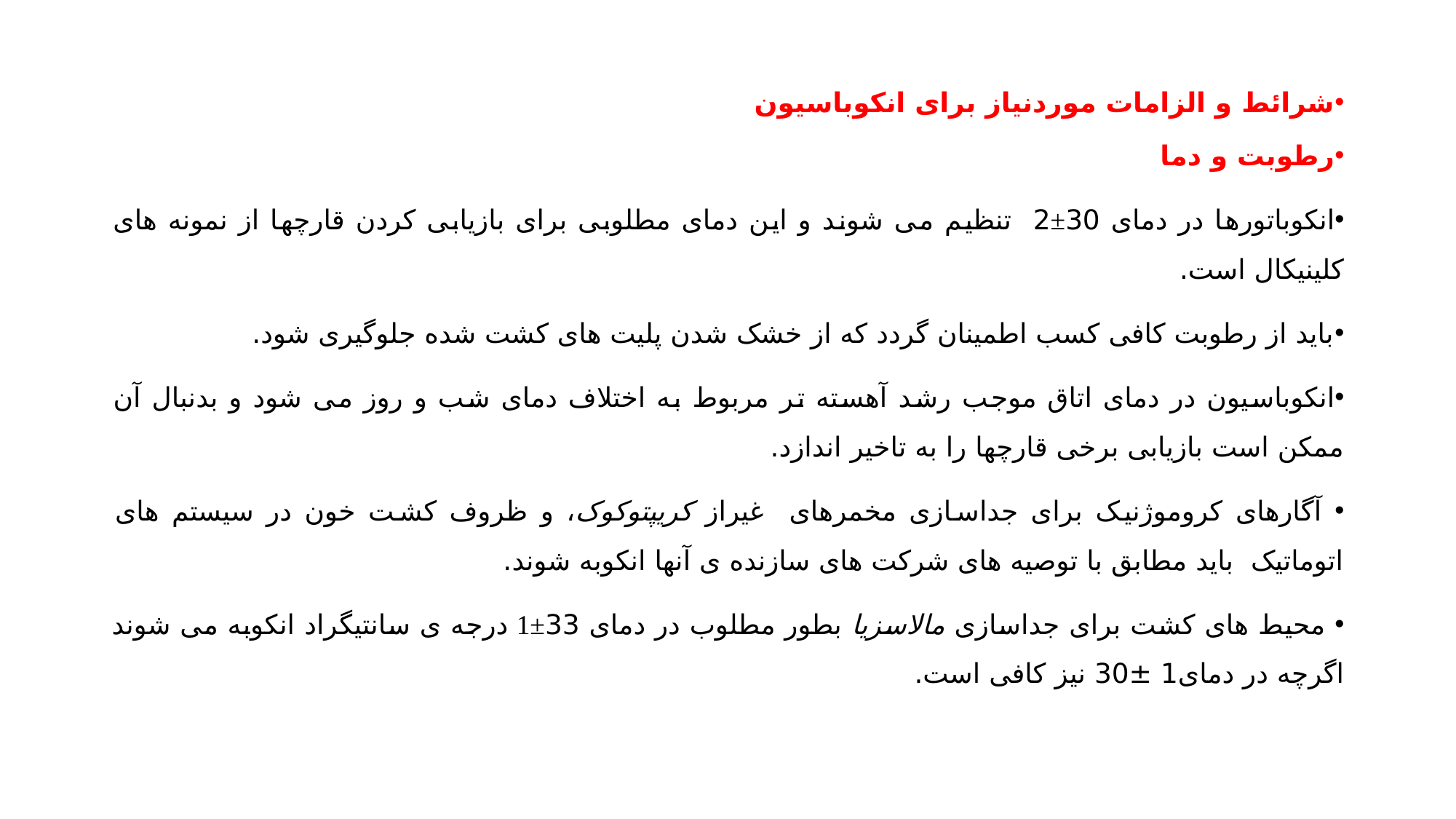

شرائط و الزامات موردنیاز برای انکوباسیون
رطوبت و دما
انکوباتورها در دمای 30±2  تنظیم می شوند و این دمای مطلوبی برای بازیابی کردن قارچها از نمونه های کلینیکال است.
باید از رطوبت کافی کسب اطمینان گردد که از خشک شدن پلیت های کشت شده جلوگیری شود.
انکوباسیون در دمای اتاق موجب رشد آهسته تر مربوط به اختلاف دمای شب و روز می شود و بدنبال آن ممکن است بازیابی برخی قارچها را به تاخیر اندازد.
 آگارهای کروموژنیک برای جداسازی مخمرهای  غیراز کریپتوکوک، و ظروف کشت خون در سیستم های اتوماتیک  باید مطابق با توصیه های شرکت های سازنده ی آنها انکوبه شوند.
 محیط های کشت برای جداسازی مالاسزیا بطور مطلوب در دمای 33±1 درجه ی سانتیگراد انکوبه می شوند اگرچه در دمای1 ±30 نیز کافی است.